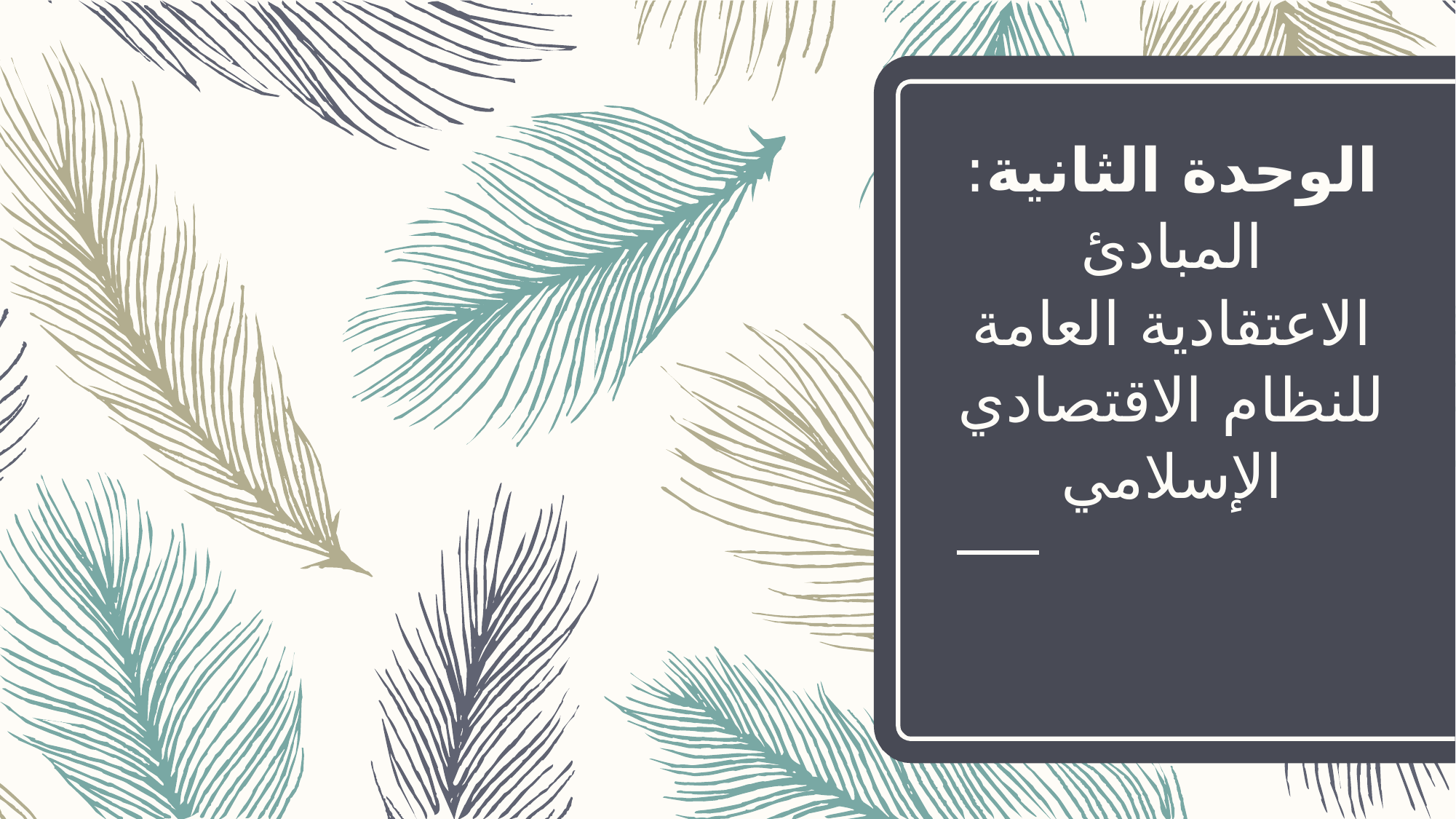

# الوحدة الثانية: المبادئ الاعتقادية العامة للنظام الاقتصادي الإسلامي